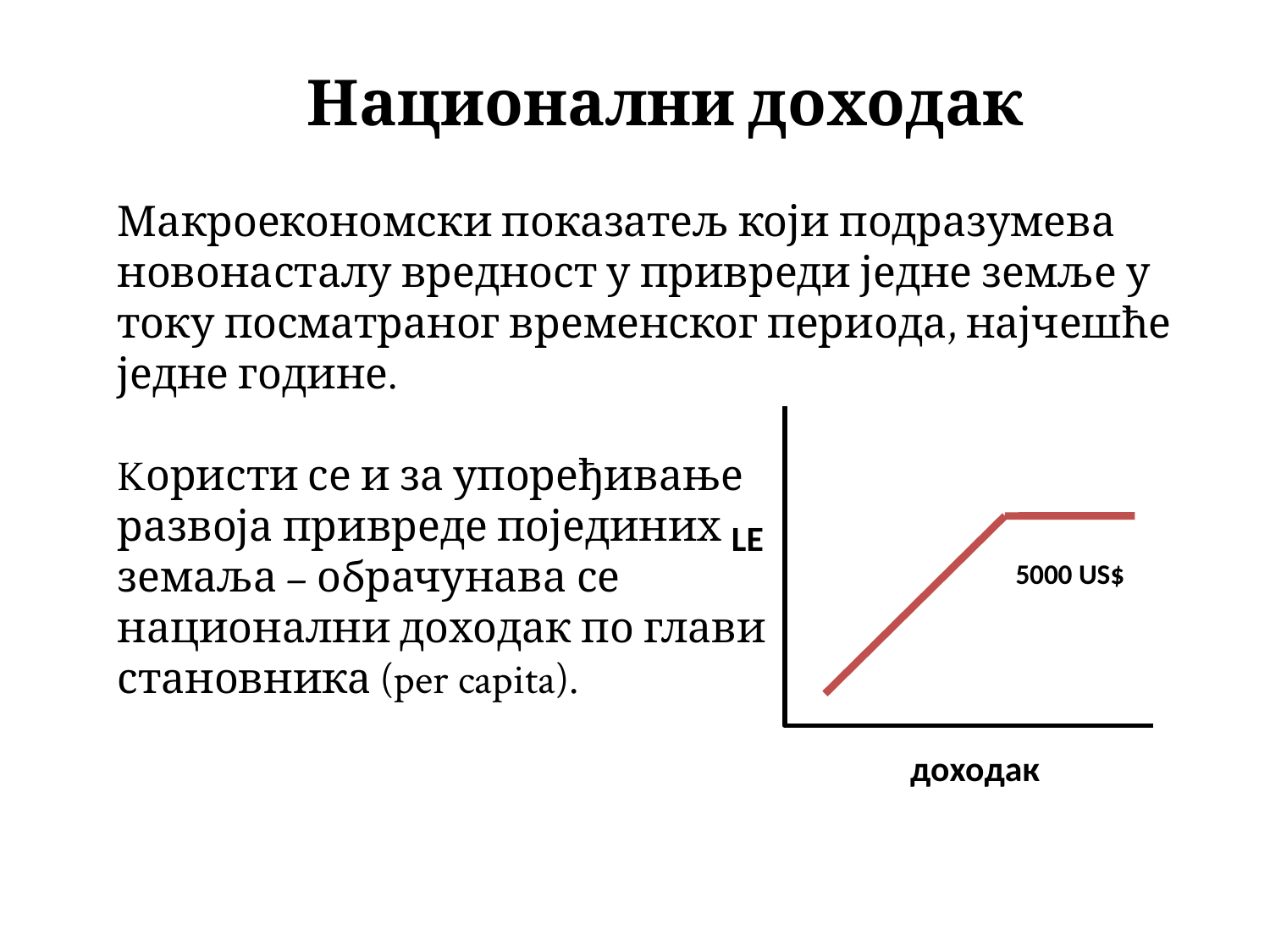

Национални доходак

Макроекономски показатељ који подразумева новонасталу вредност у привреди једне земље у
току посматраног временског периода, најчешће
једне године.

Kористи се и за упоређивање
развоја привреде појединих
земаља – обрачунава се
национални доходак по глави
становника (per capita).

LE

5000 US$
доходак